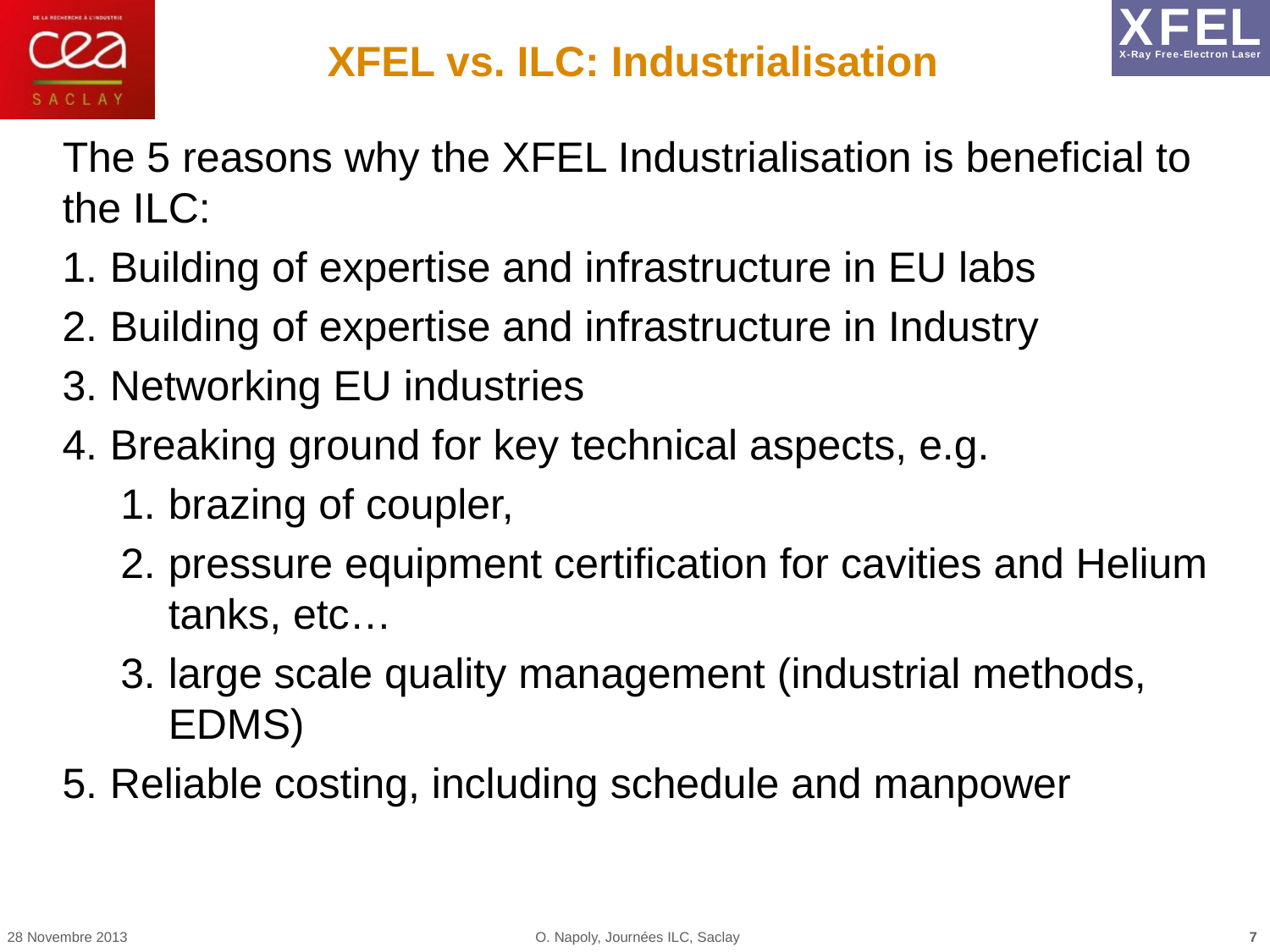

# XFEL vs. ILC: Industrialisation
The 5 reasons why the XFEL Industrialisation is beneficial to the ILC:
Building of expertise and infrastructure in EU labs
Building of expertise and infrastructure in Industry
Networking EU industries
Breaking ground for key technical aspects, e.g.
brazing of coupler,
pressure equipment certification for cavities and Helium tanks, etc…
large scale quality management (industrial methods, EDMS)
Reliable costing, including schedule and manpower
28 Novembre 2013
O. Napoly, Journées ILC, Saclay
7